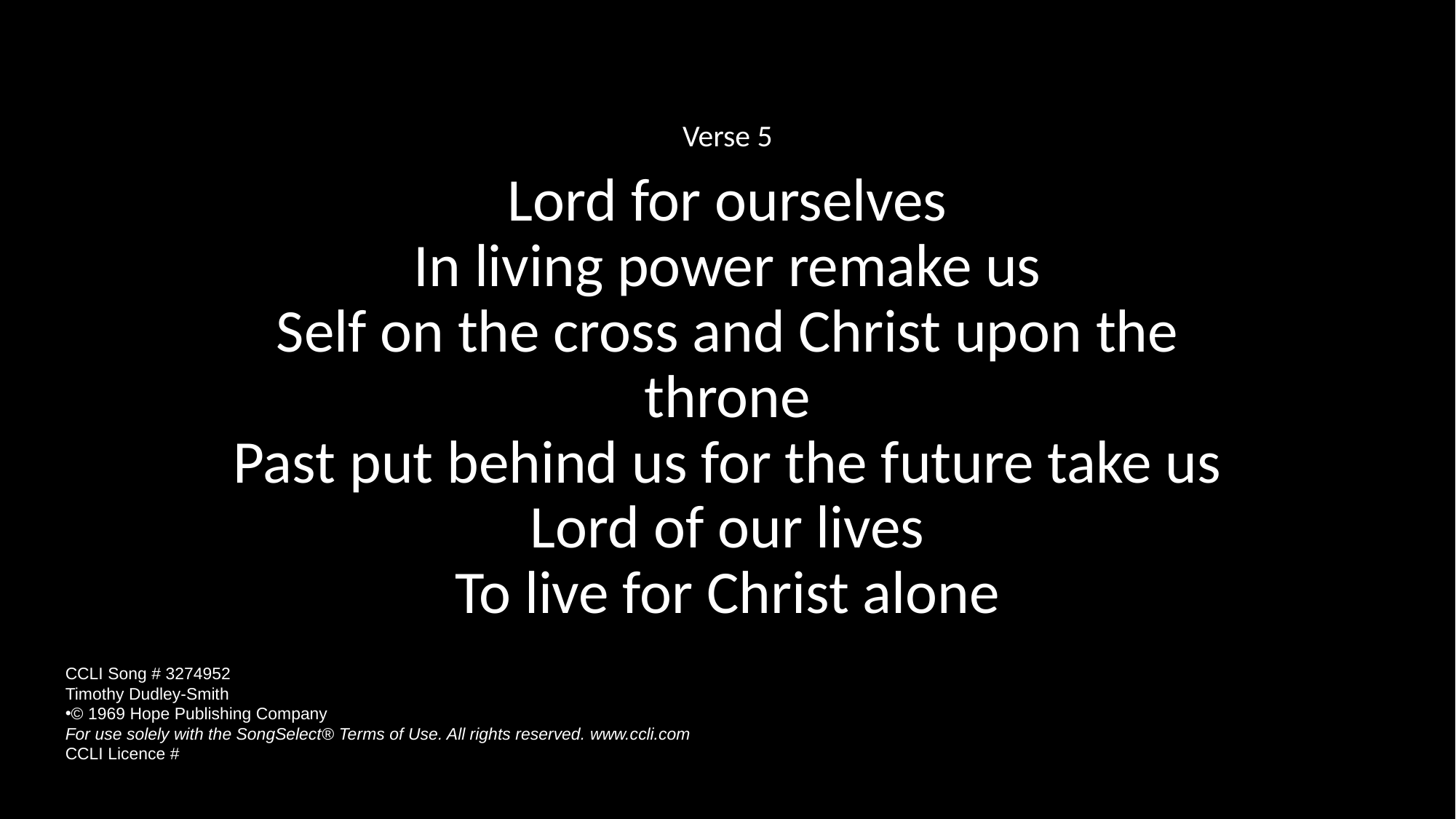

Verse 5
Lord for ourselves
In living power remake us
Self on the cross and Christ upon the throne
Past put behind us for the future take us
Lord of our lives
To live for Christ alone

CCLI Song # 3274952
Timothy Dudley-Smith
© 1969 Hope Publishing Company
For use solely with the SongSelect® Terms of Use. All rights reserved. www.ccli.com
CCLI Licence #